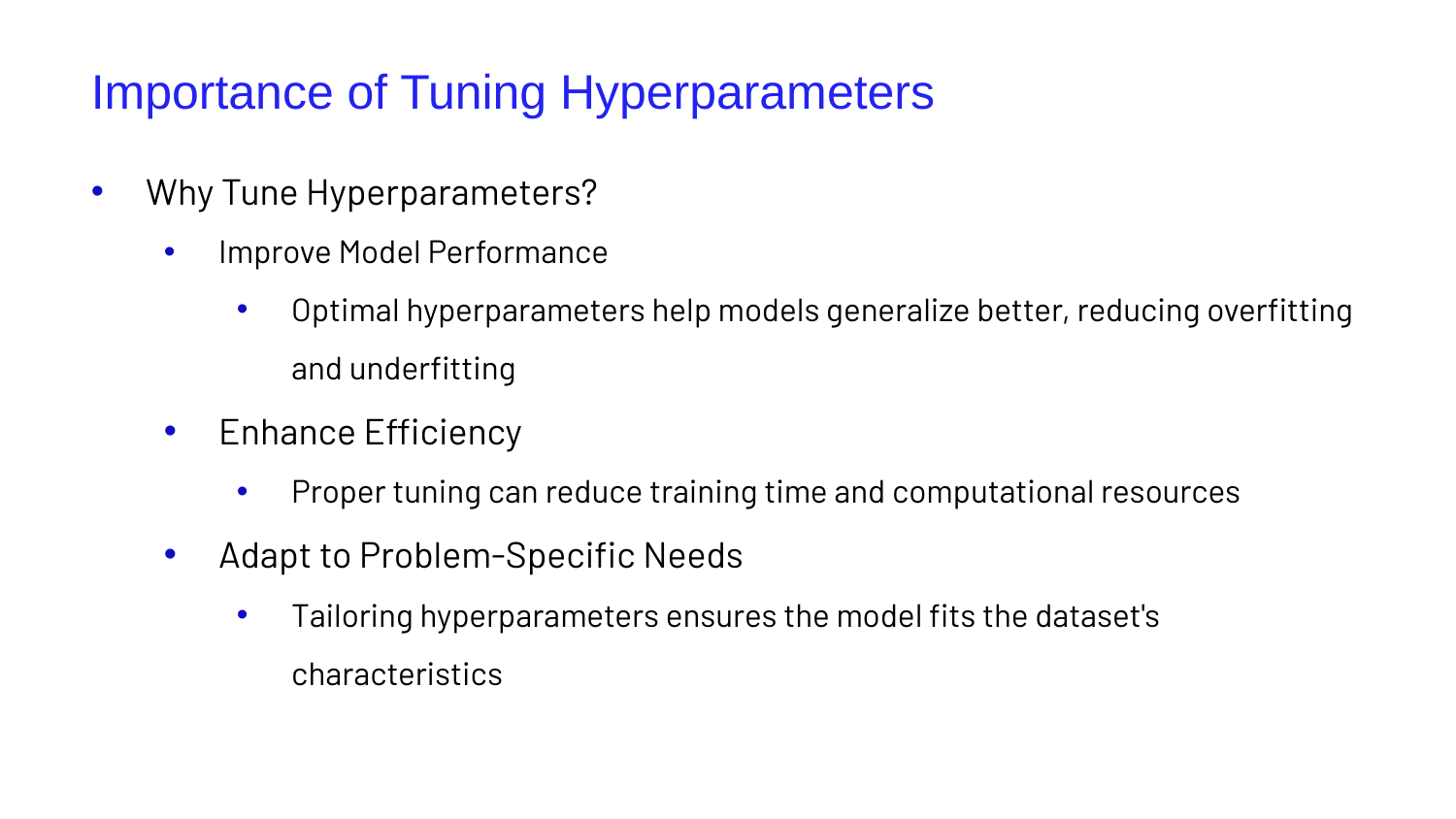

Importance of Tuning Hyperparameters
Why Tune Hyperparameters?
Improve Model Performance
Optimal hyperparameters help models generalize better, reducing overfitting and underfitting
Enhance Efficiency
Proper tuning can reduce training time and computational resources
Adapt to Problem-Specific Needs
Tailoring hyperparameters ensures the model fits the dataset's characteristics